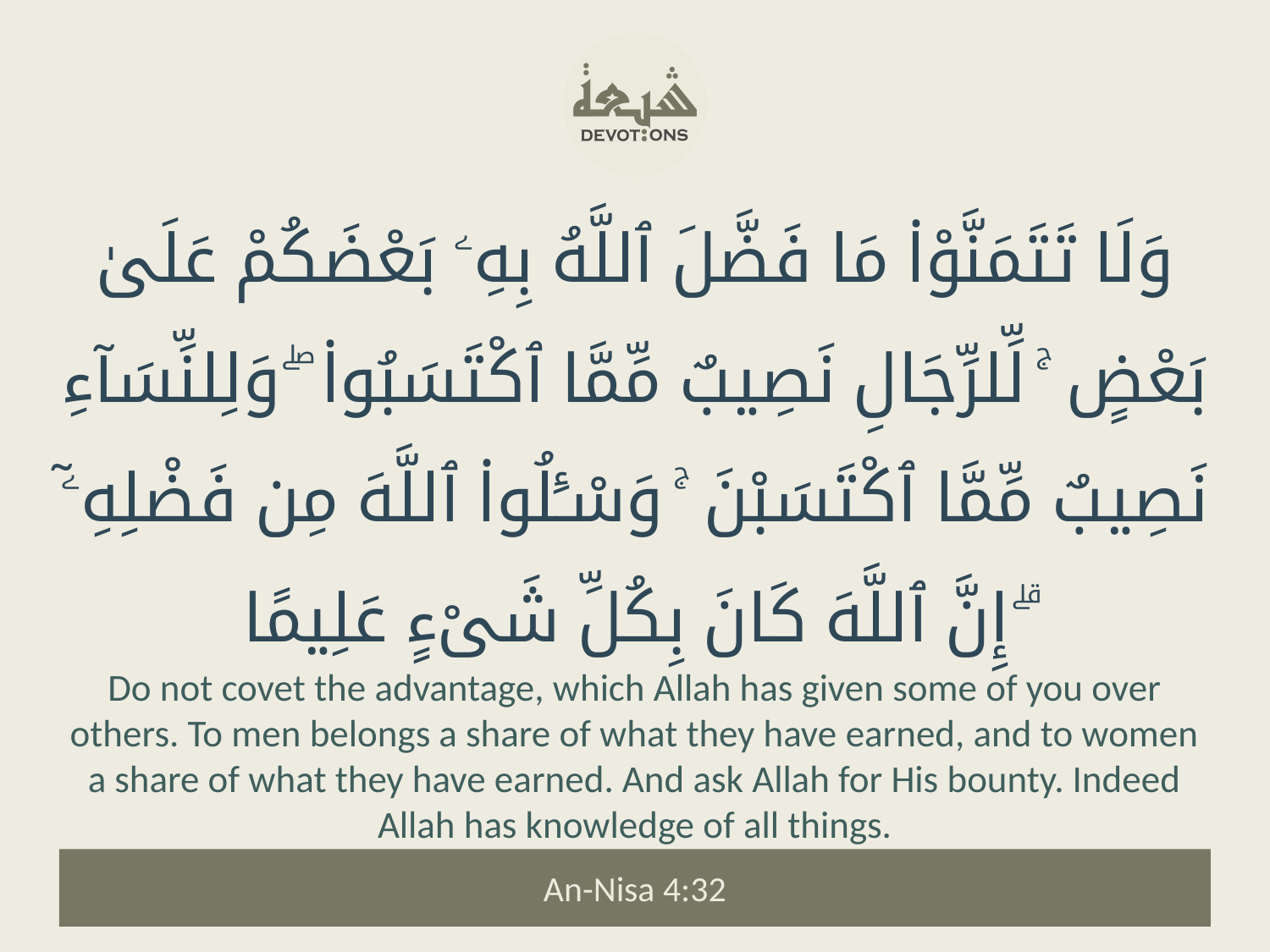

وَلَا تَتَمَنَّوْا۟ مَا فَضَّلَ ٱللَّهُ بِهِۦ بَعْضَكُمْ عَلَىٰ بَعْضٍ ۚ لِّلرِّجَالِ نَصِيبٌ مِّمَّا ٱكْتَسَبُوا۟ ۖ وَلِلنِّسَآءِ نَصِيبٌ مِّمَّا ٱكْتَسَبْنَ ۚ وَسْـَٔلُوا۟ ٱللَّهَ مِن فَضْلِهِۦٓ ۗ إِنَّ ٱللَّهَ كَانَ بِكُلِّ شَىْءٍ عَلِيمًا
Do not covet the advantage, which Allah has given some of you over others. To men belongs a share of what they have earned, and to women a share of what they have earned. And ask Allah for His bounty. Indeed Allah has knowledge of all things.
An-Nisa 4:32